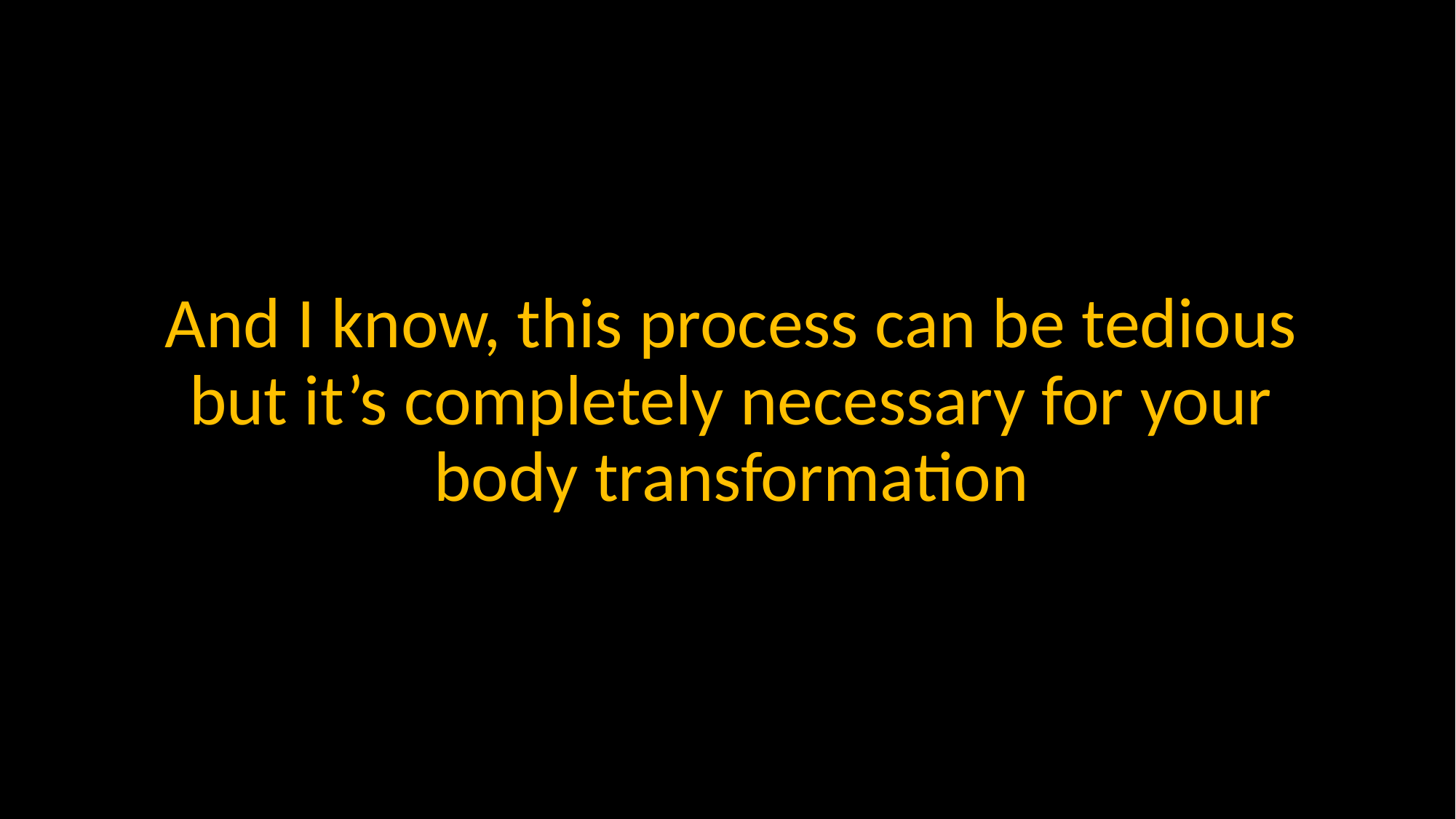

And I know, this process can be tedious but it’s completely necessary for your body transformation